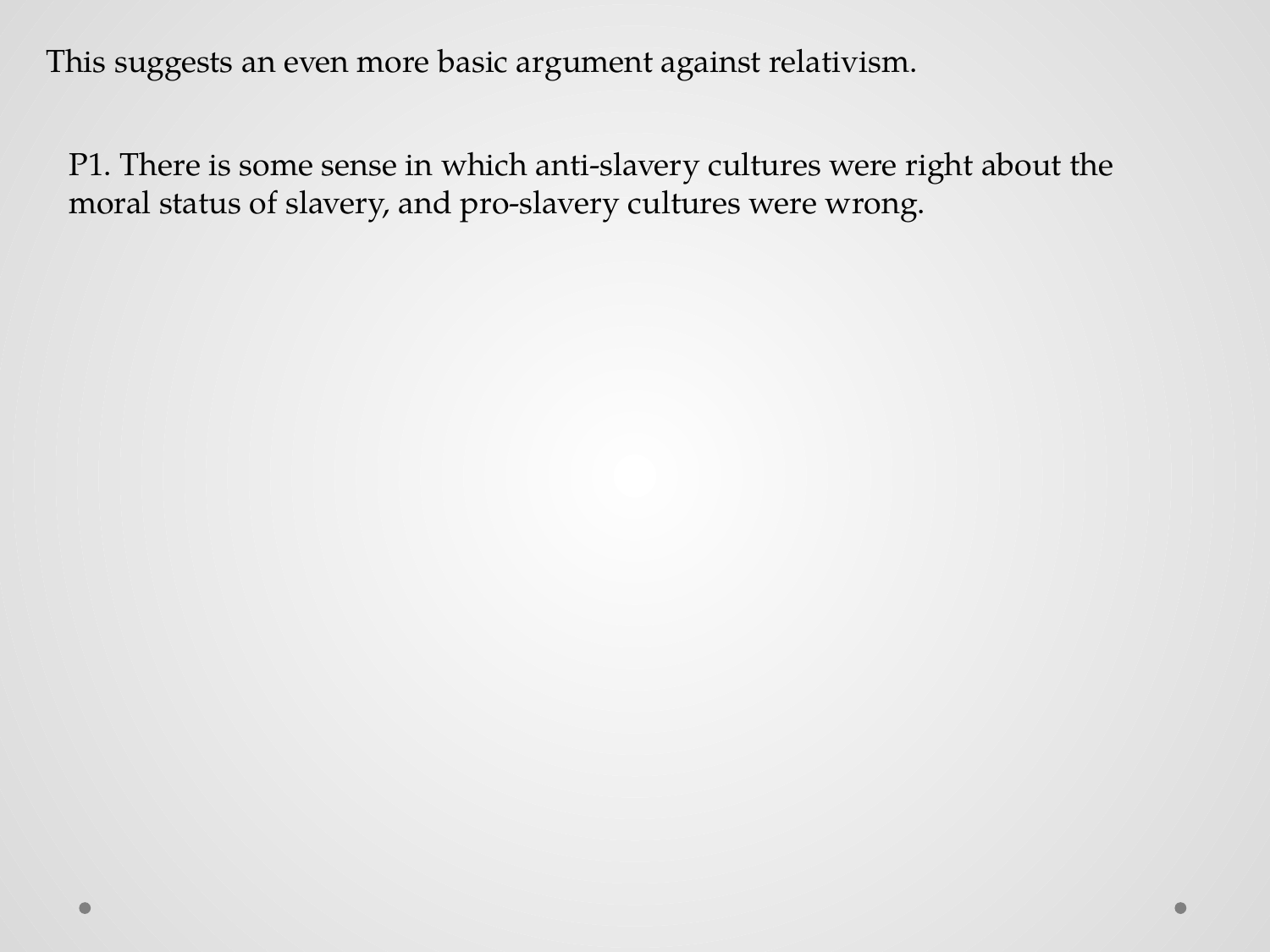

This suggests an even more basic argument against relativism.
P1. There is some sense in which anti-slavery cultures were right about the moral status of slavery, and pro-slavery cultures were wrong.